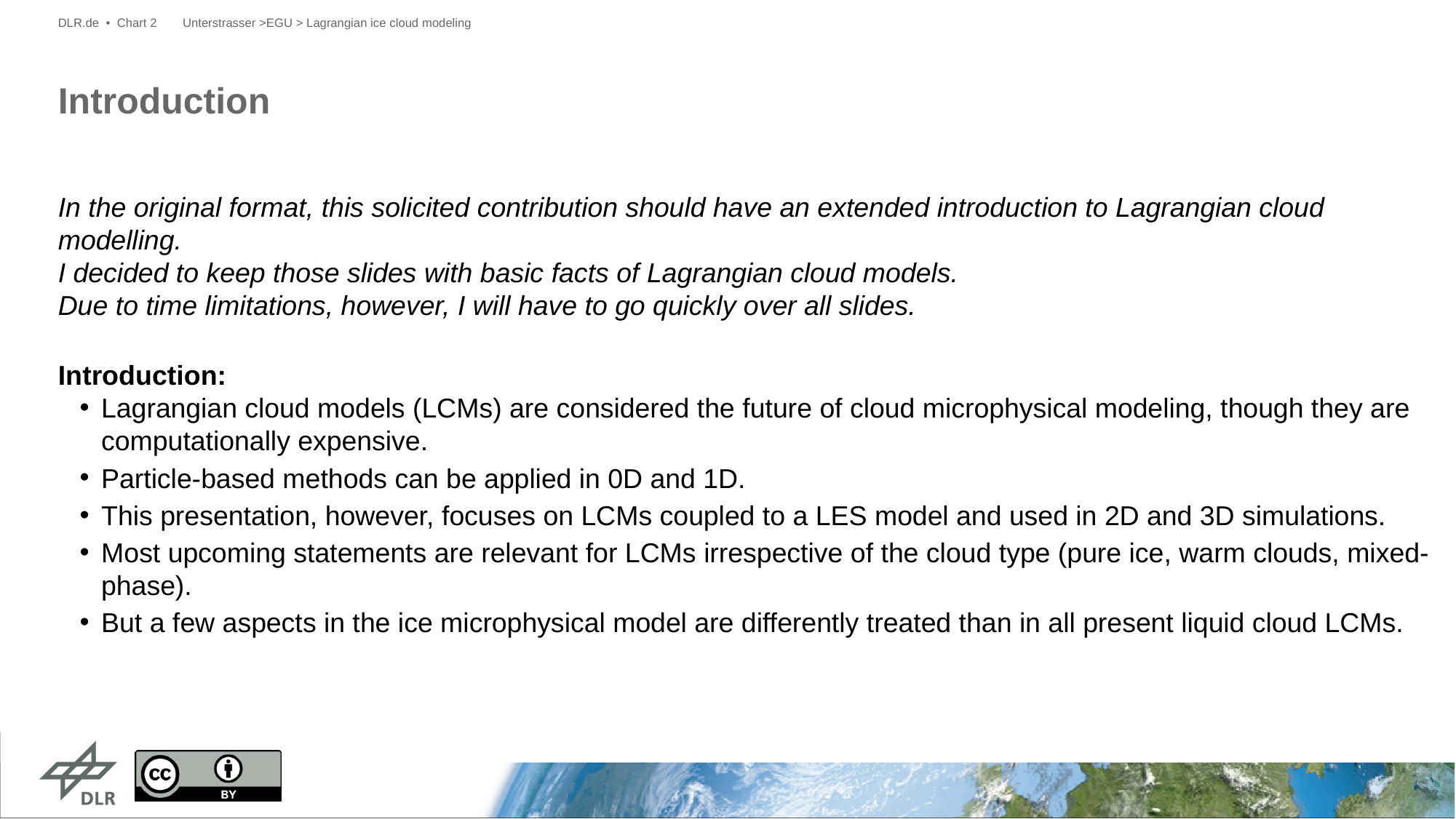

DLR.de  •  Chart 2
Unterstrasser >EGU > Lagrangian ice cloud modeling
# Introduction
In the original format, this solicited contribution should have an extended introduction to Lagrangian cloud modelling.
I decided to keep those slides with basic facts of Lagrangian cloud models.
Due to time limitations, however, I will have to go quickly over all slides.

Introduction:
Lagrangian cloud models (LCMs) are considered the future of cloud microphysical modeling, though they are computationally expensive.
Particle-based methods can be applied in 0D and 1D.
This presentation, however, focuses on LCMs coupled to a LES model and used in 2D and 3D simulations.
Most upcoming statements are relevant for LCMs irrespective of the cloud type (pure ice, warm clouds, mixed-phase).
But a few aspects in the ice microphysical model are differently treated than in all present liquid cloud LCMs.